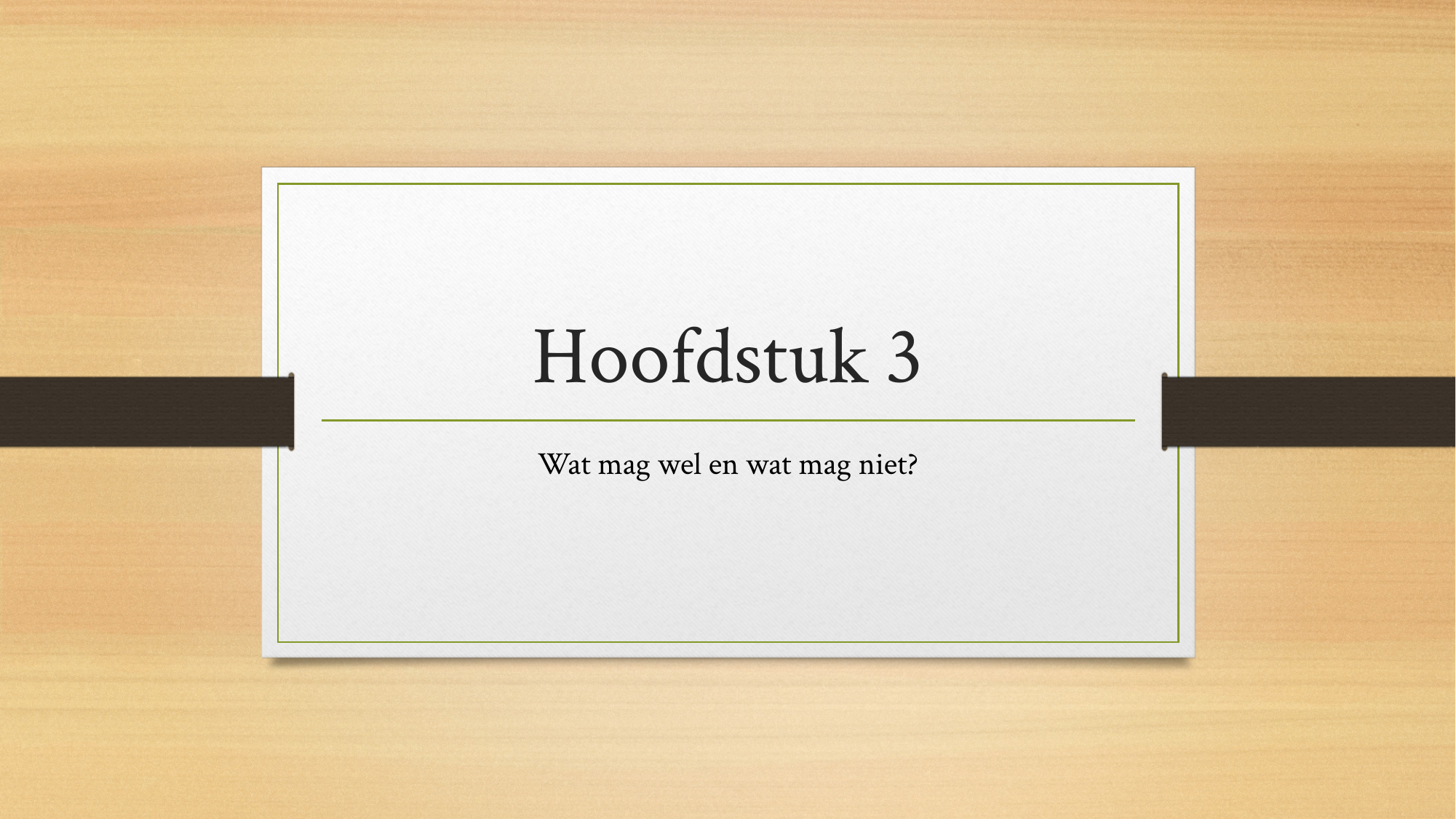

# Hoofdstuk 3
Wat mag wel en wat mag niet?